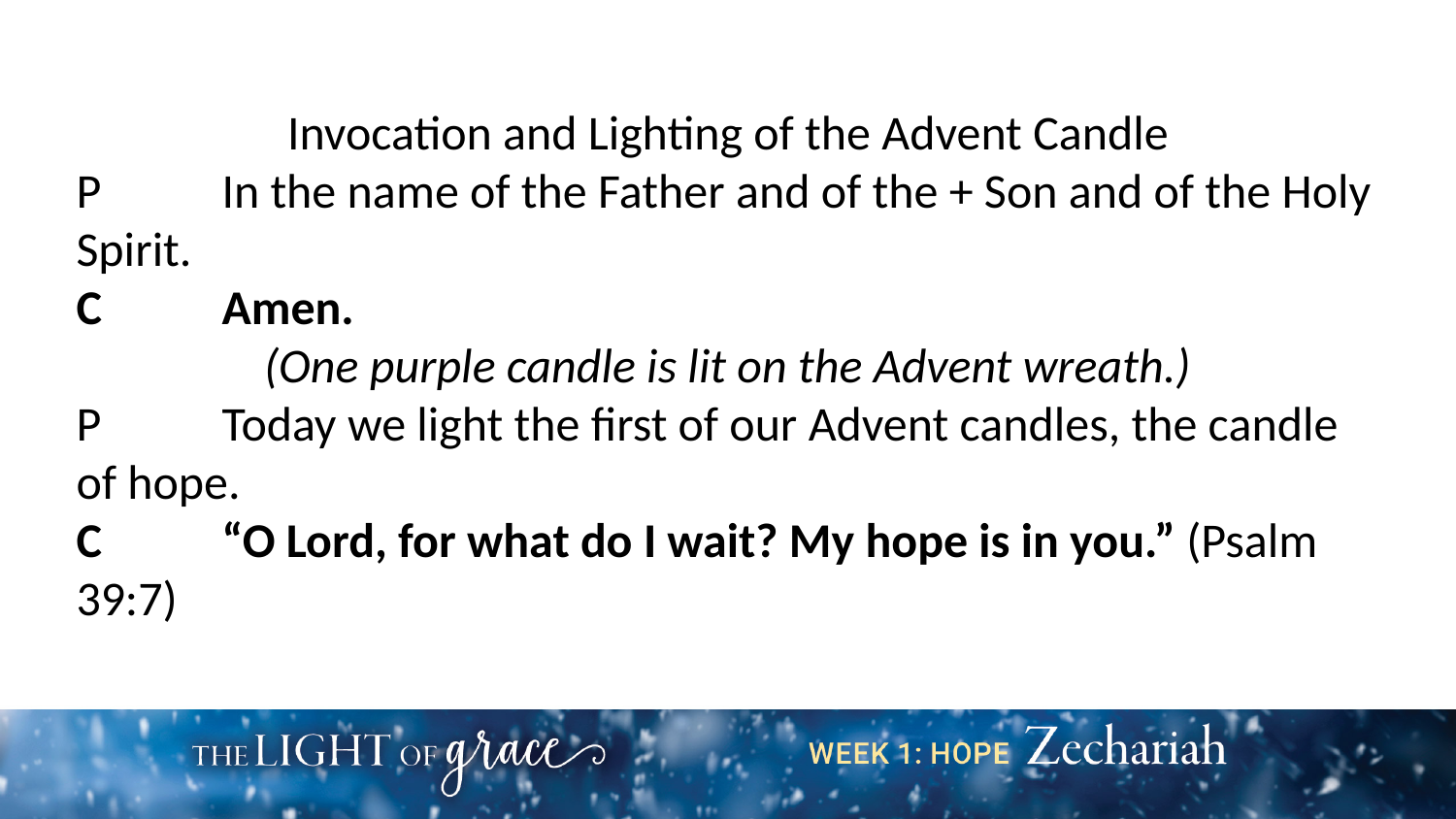

Invocation and Lighting of the Advent Candle
P	In the name of the Father and of the + Son and of the Holy Spirit.
C	Amen.
(One purple candle is lit on the Advent wreath.)
P	Today we light the first of our Advent candles, the candle of hope.
C	“O Lord, for what do I wait? My hope is in you.” (Psalm 39:7)